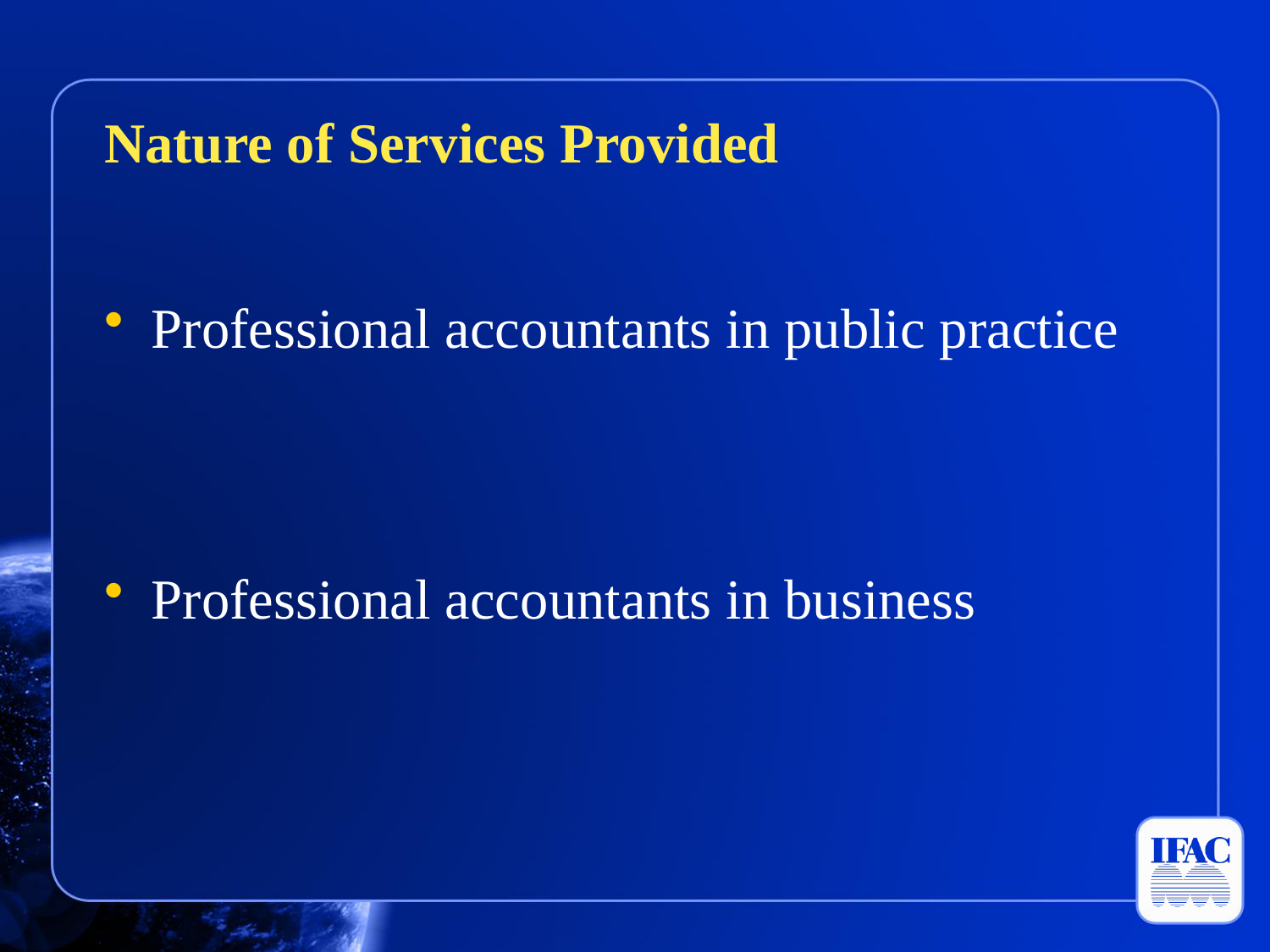

Nature of Services Provided

Professional accountants in public practice

Professional accountants in business